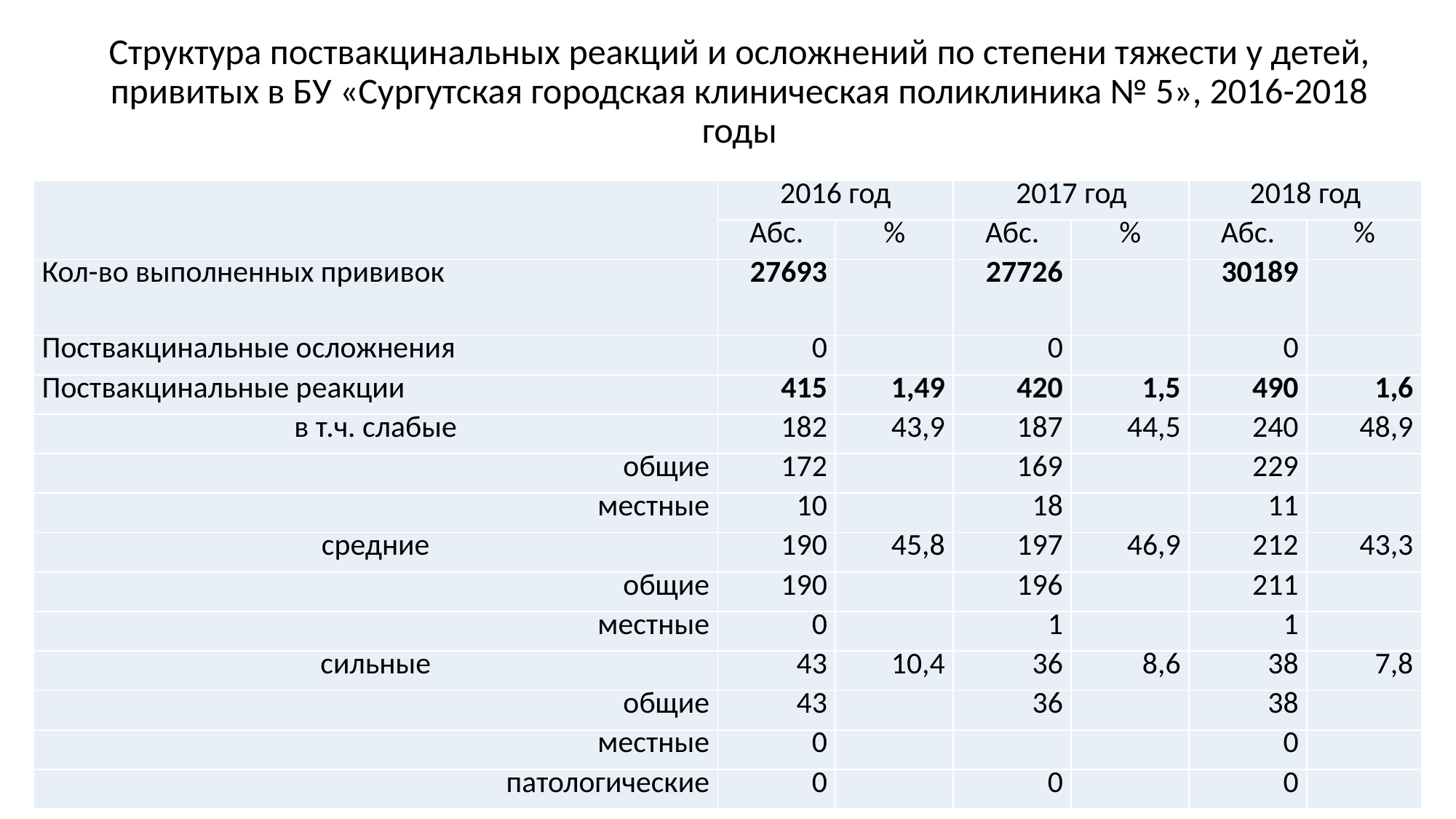

# Структура поствакцинальных реакций и осложнений по степени тяжести у детей, привитых в БУ «Сургутская городская клиническая поликлиника № 5», 2016-2018 годы
|  | 2016 год |  | 2017 год |  | 2018 год |  |
| --- | --- | --- | --- | --- | --- | --- |
|  | Абс. | % | Абс. | % | Абс. | % |
| Кол-во выполненных прививок | 27693 |  | 27726 |  | 30189 |  |
| Поствакцинальные осложнения | 0 |  | 0 |  | 0 |  |
| Поствакцинальные реакции | 415 | 1,49 | 420 | 1,5 | 490 | 1,6 |
| в т.ч. слабые | 182 | 43,9 | 187 | 44,5 | 240 | 48,9 |
| общие | 172 |  | 169 |  | 229 |  |
| местные | 10 |  | 18 |  | 11 |  |
| средние | 190 | 45,8 | 197 | 46,9 | 212 | 43,3 |
| общие | 190 |  | 196 |  | 211 |  |
| местные | 0 |  | 1 |  | 1 |  |
| сильные | 43 | 10,4 | 36 | 8,6 | 38 | 7,8 |
| общие | 43 |  | 36 |  | 38 |  |
| местные | 0 |  |  |  | 0 |  |
| патологические | 0 |  | 0 |  | 0 |  |